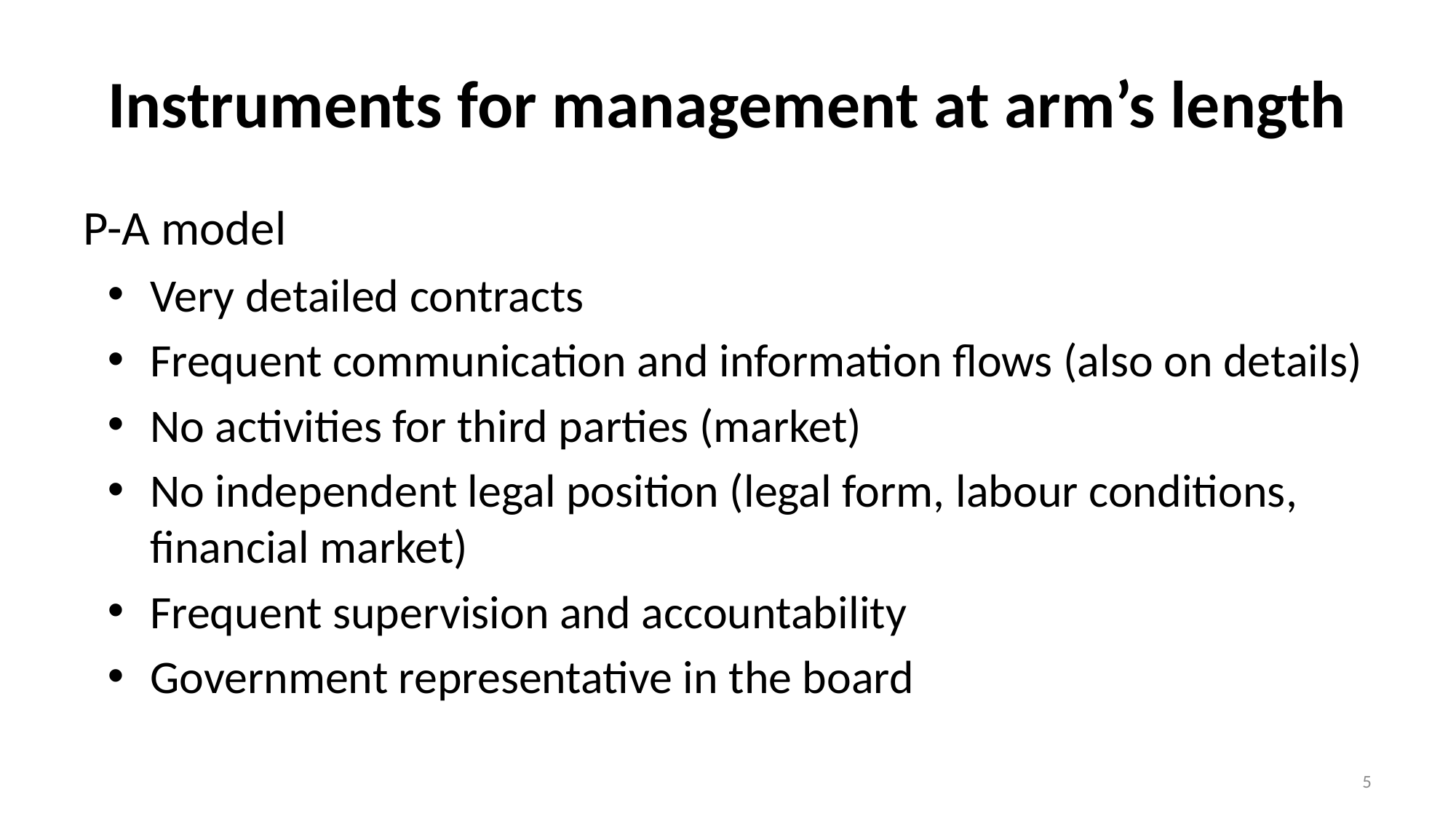

# Instruments for management at arm’s length
P-A model
Very detailed contracts
Frequent communication and information flows (also on details)
No activities for third parties (market)
No independent legal position (legal form, labour conditions, financial market)
Frequent supervision and accountability
Government representative in the board
5